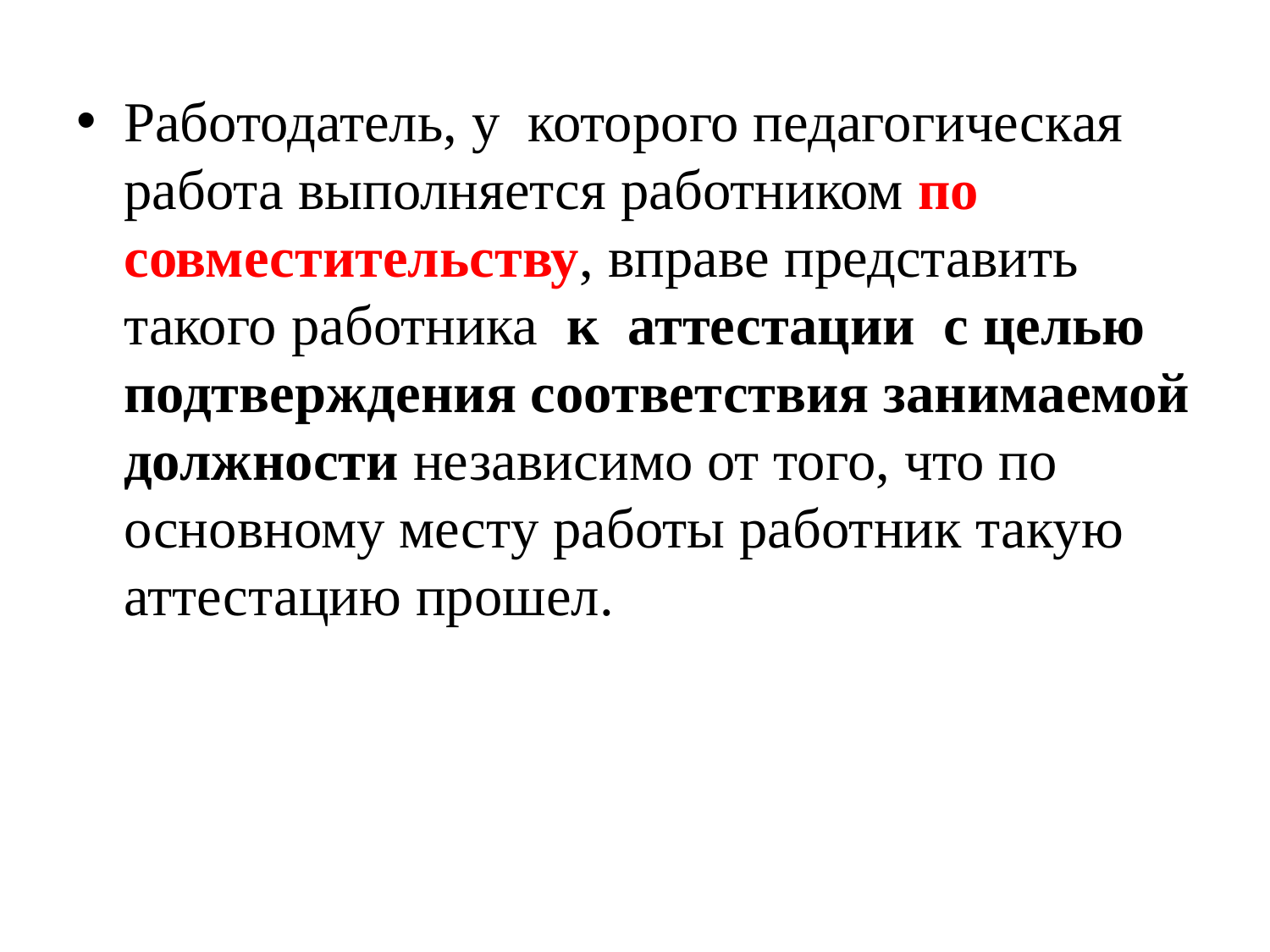

#
Работодатель, у  которого педагогическая работа выполняется работником по совместительству, вправе представить  такого работника  к  аттестации  с целью подтверждения соответствия занимаемой должности независимо от того, что по основному месту работы работник такую аттестацию прошел.